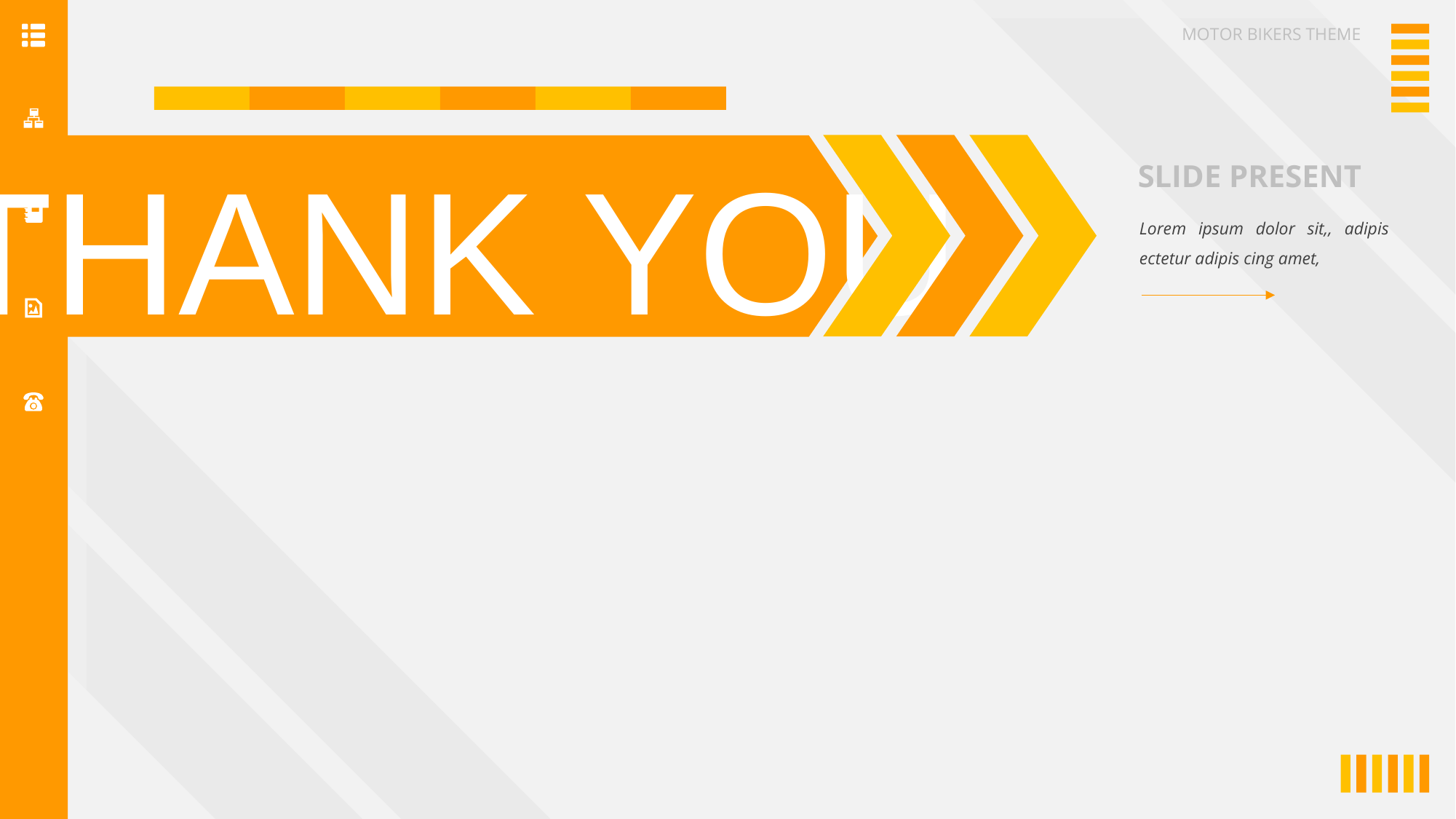

MOTOR BIKERS THEME

THANK YOU

SLIDE PRESENT
Lorem ipsum dolor sit,, adipis ectetur adipis cing amet,